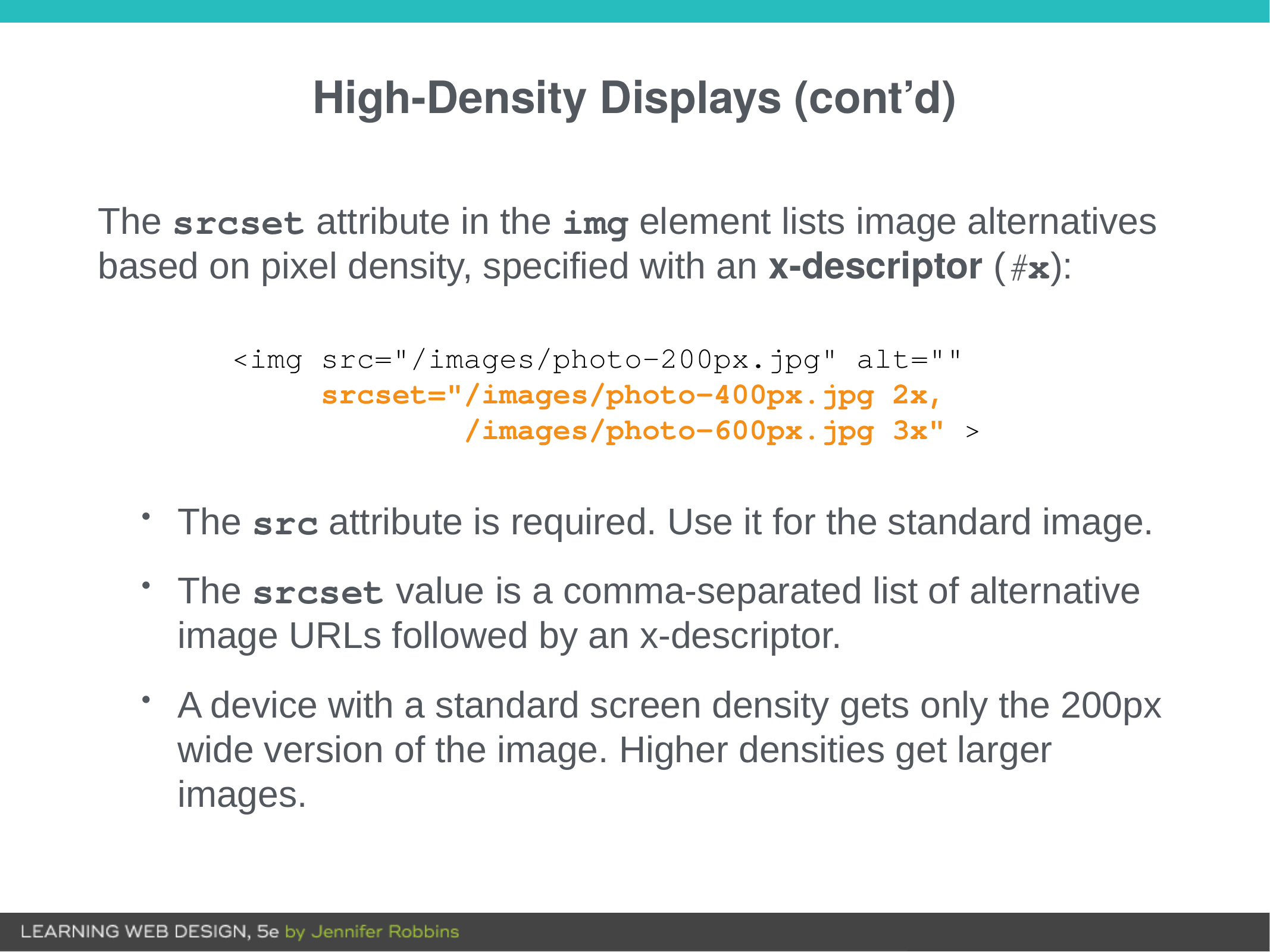

# High-Density Displays (cont’d)
The srcset attribute in the img element lists image alternatives based on pixel density, specified with an x-descriptor (#x):
<img src="/images/photo-200px.jpg" alt=""
     srcset="/images/photo-400px.jpg 2x,
             /images/photo-600px.jpg 3x" >
The src attribute is required. Use it for the standard image.
The srcset value is a comma-separated list of alternative image URLs followed by an x-descriptor.
A device with a standard screen density gets only the 200px wide version of the image. Higher densities get larger images.